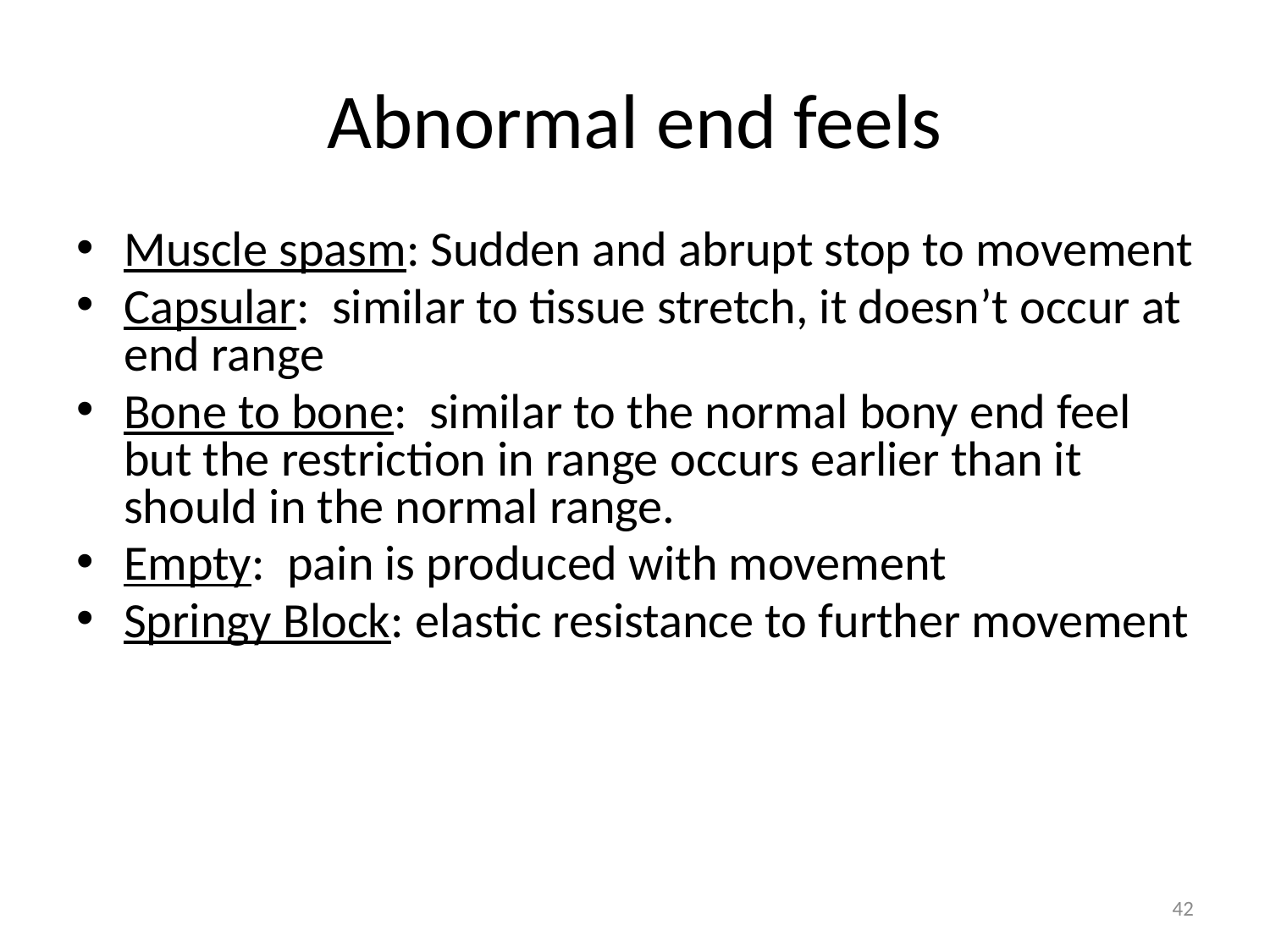

# Abnormal end feels
Muscle spasm: Sudden and abrupt stop to movement
Capsular:  similar to tissue stretch, it doesn’t occur at end range
Bone to bone:  similar to the normal bony end feel but the restriction in range occurs earlier than it should in the normal range.
Empty:  pain is produced with movement
Springy Block: elastic resistance to further movement
42